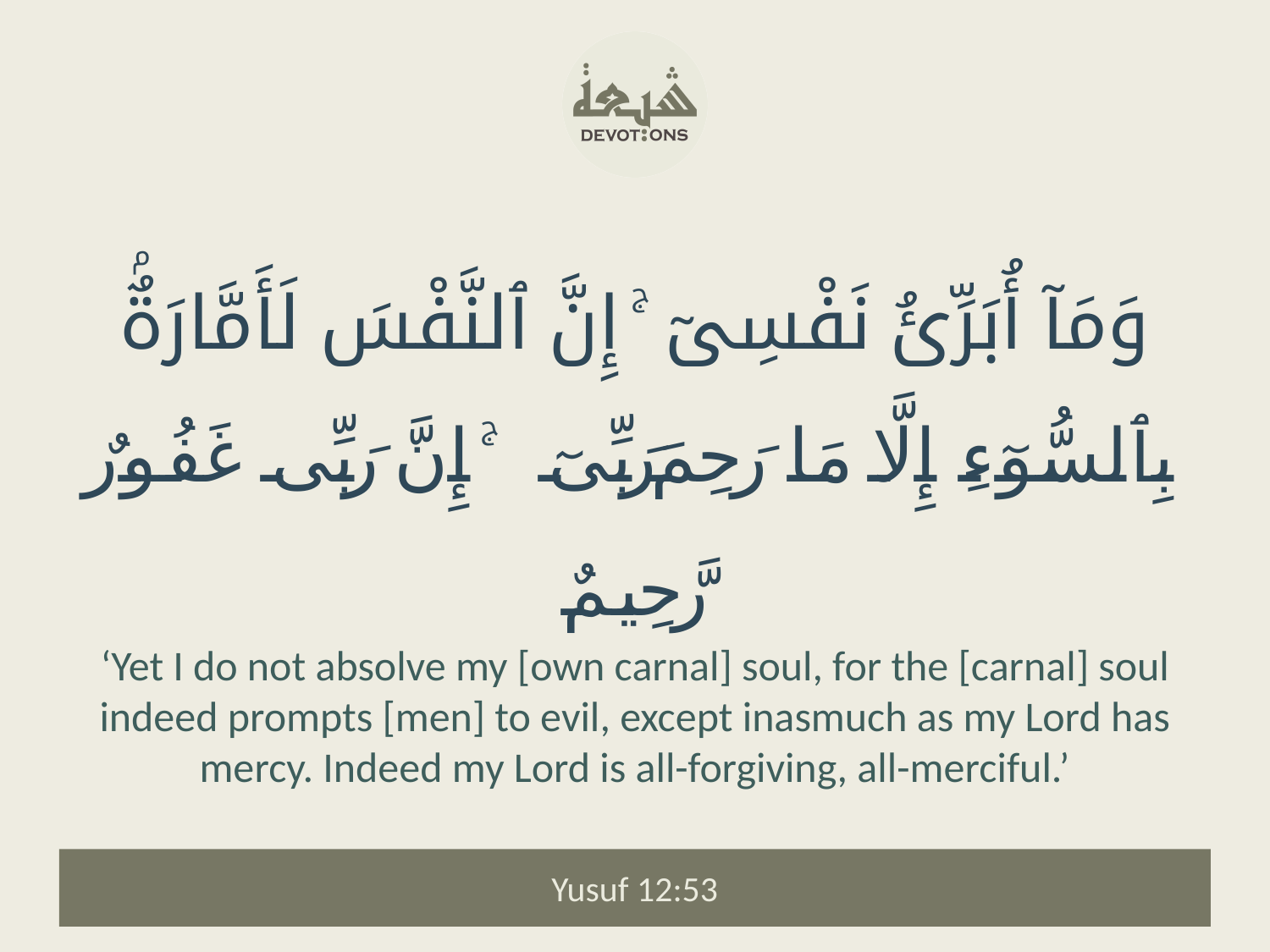

وَمَآ أُبَرِّئُ نَفْسِىٓ ۚ إِنَّ ٱلنَّفْسَ لَأَمَّارَةٌۢ بِٱلسُّوٓءِ إِلَّا مَا رَحِمَ رَبِّىٓ ۚ إِنَّ رَبِّى غَفُورٌ رَّحِيمٌ
‘Yet I do not absolve my [own carnal] soul, for the [carnal] soul indeed prompts [men] to evil, except inasmuch as my Lord has mercy. Indeed my Lord is all-forgiving, all-merciful.’
Yusuf 12:53